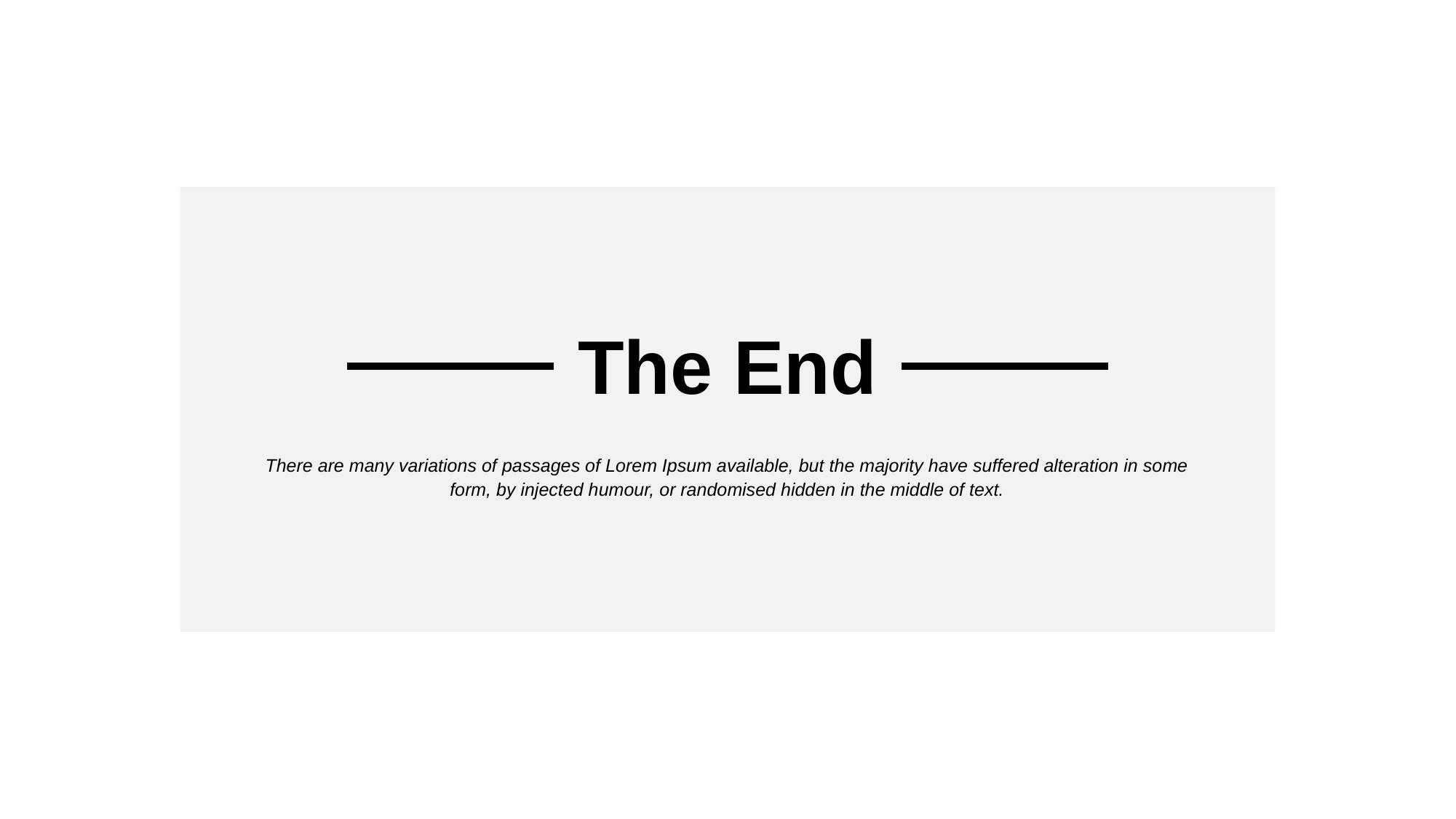

The End
There are many variations of passages of Lorem Ipsum available, but the majority have suffered alteration in some form, by injected humour, or randomised hidden in the middle of text.